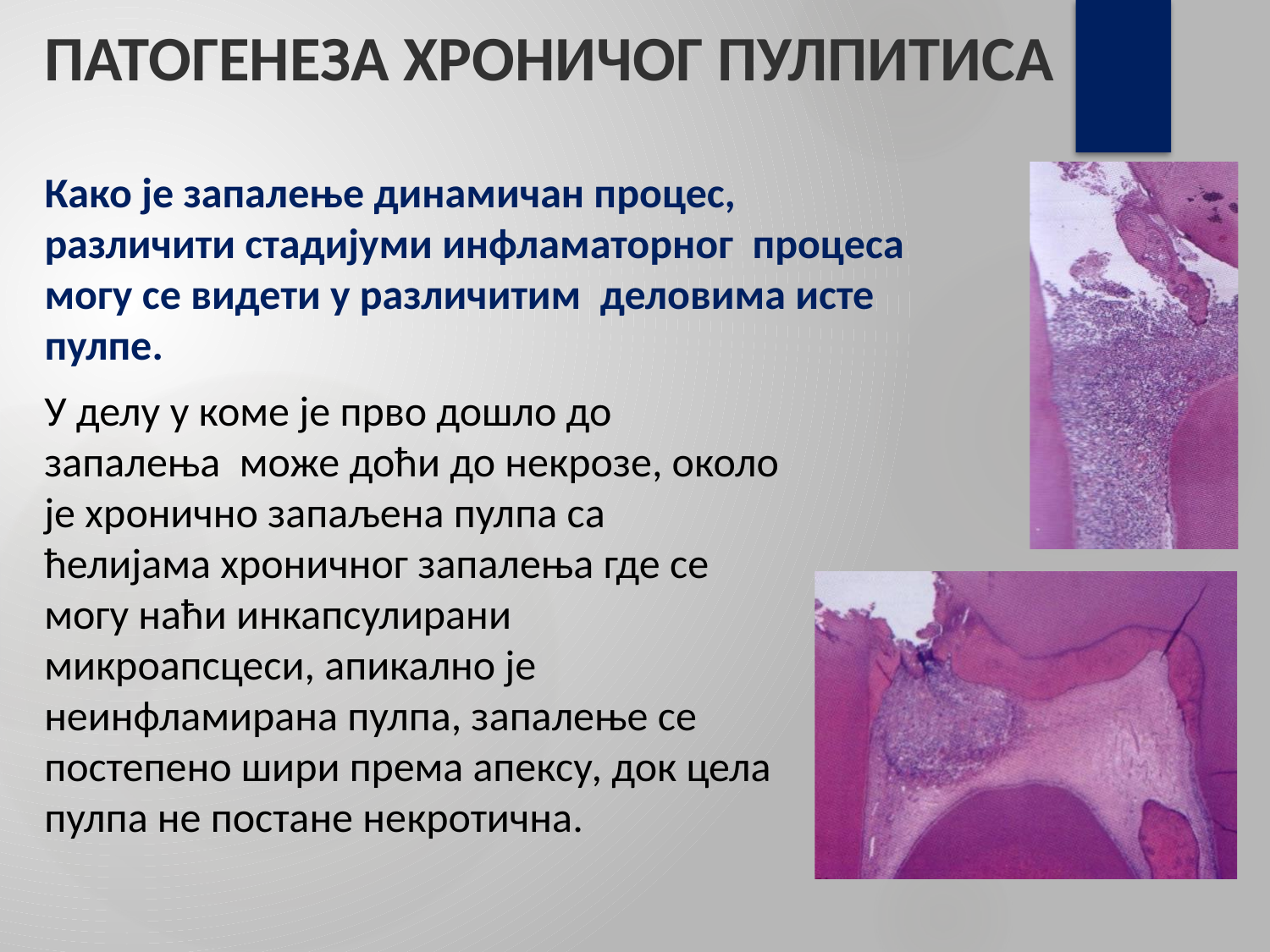

# ПАТОГЕНЕЗА ХРОНИЧОГ ПУЛПИТИСА
Како је запалење динамичан процес,  различити стадијуми инфламаторног  процеса могу се видети у различитим  деловима исте пулпе.

У делу у коме је прво дошло до запалења  може доћи до некрозе, около је хронично запаљена пулпа са ћелијама хроничног запалења где се могу наћи инкапсулирани микроапсцеси, апикално је неинфламирана пулпа, запалење се  постепено шири према апексу, док цела пулпа не постане некротична.